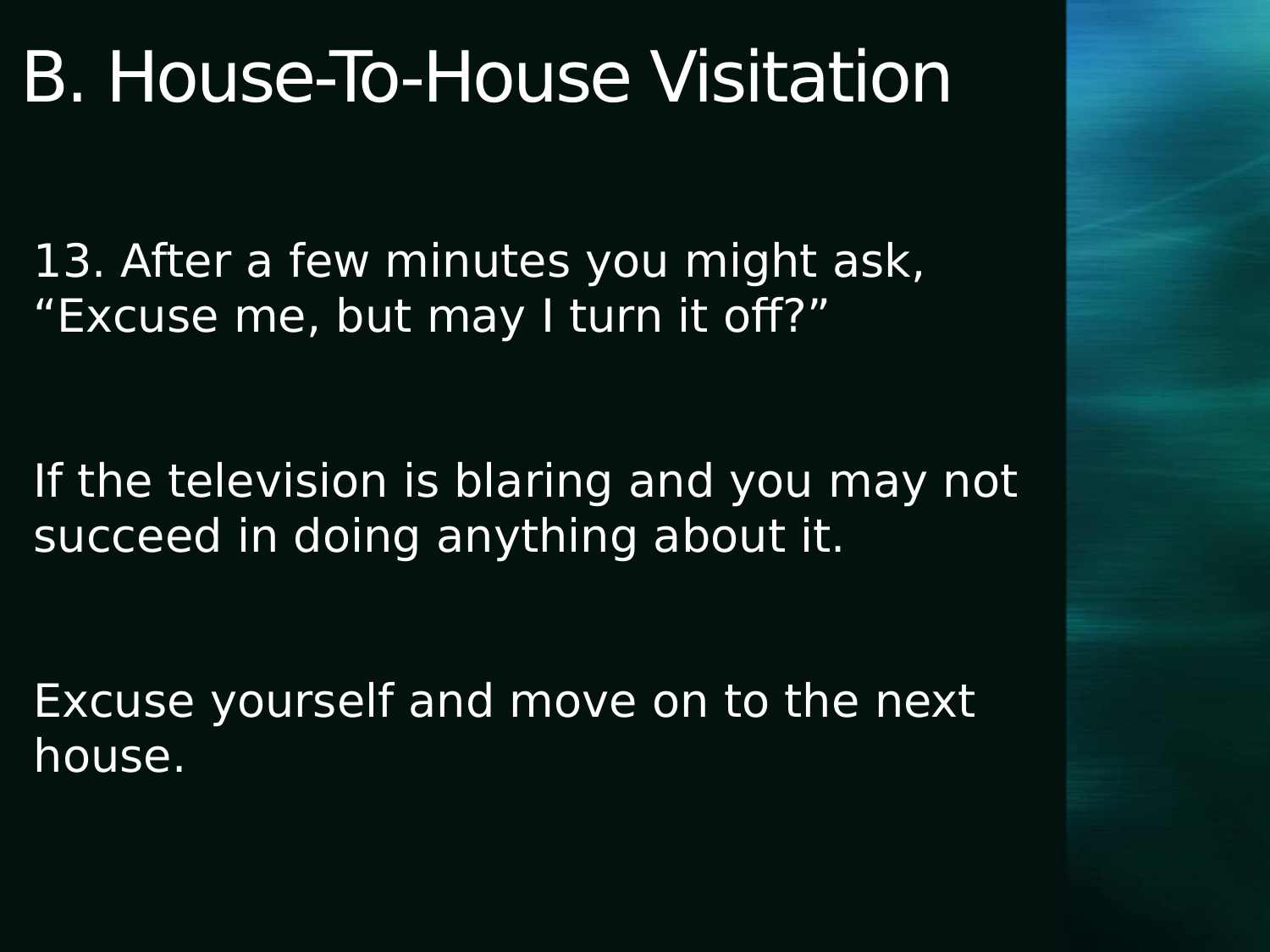

# B. House-To-House Visitation
13. After a few minutes you might ask, “Excuse me, but may I turn it off?”

If the television is blaring and you may not succeed in doing anything about it.

Excuse yourself and move on to the next house.